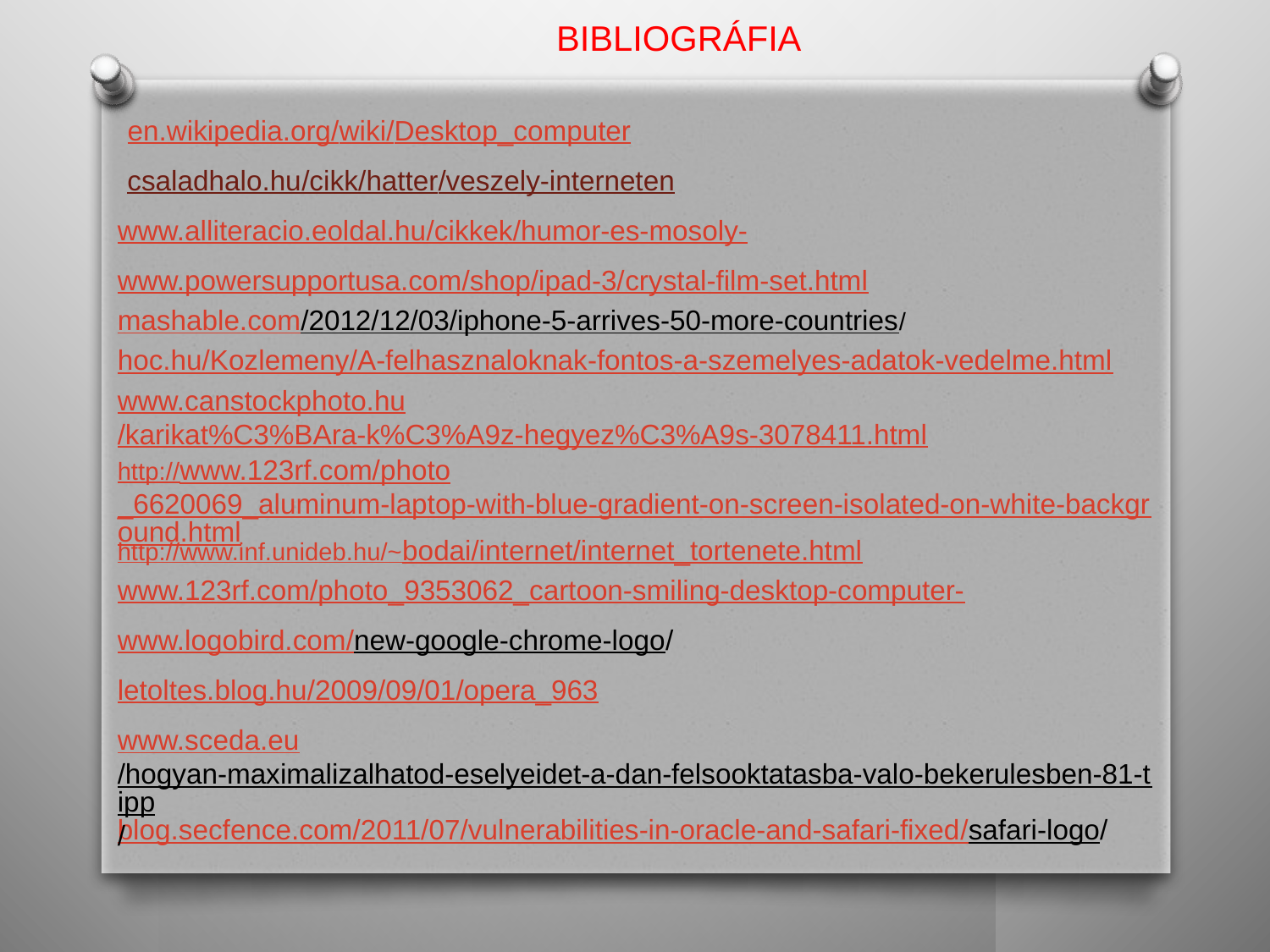

BIBLIOGRÁFIA
en.wikipedia.org/wiki/Desktop_computer
csaladhalo.hu/cikk/hatter/veszely-interneten
www.alliteracio.eoldal.hu/cikkek/humor-es-mosoly-
www.powersupportusa.com/shop/ipad-3/crystal-film-set.html
mashable.com/2012/12/03/iphone-5-arrives-50-more-countries/
hoc.hu/Kozlemeny/A-felhasznaloknak-fontos-a-szemelyes-adatok-vedelme.html
www.canstockphoto.hu/karikat%C3%BAra-k%C3%A9z-hegyez%C3%A9s-3078411.html
http://www.123rf.com/photo_6620069_aluminum-laptop-with-blue-gradient-on-screen-isolated-on-white-background.html
http://www.inf.unideb.hu/~bodai/internet/internet_tortenete.html
www.123rf.com/photo_9353062_cartoon-smiling-desktop-computer-
www.logobird.com/new-google-chrome-logo/
letoltes.blog.hu/2009/09/01/opera_963
www.sceda.eu/hogyan-maximalizalhatod-eselyeidet-a-dan-felsooktatasba-valo-bekerulesben-81-tipp/
blog.secfence.com/2011/07/vulnerabilities-in-oracle-and-safari-fixed/safari-logo/